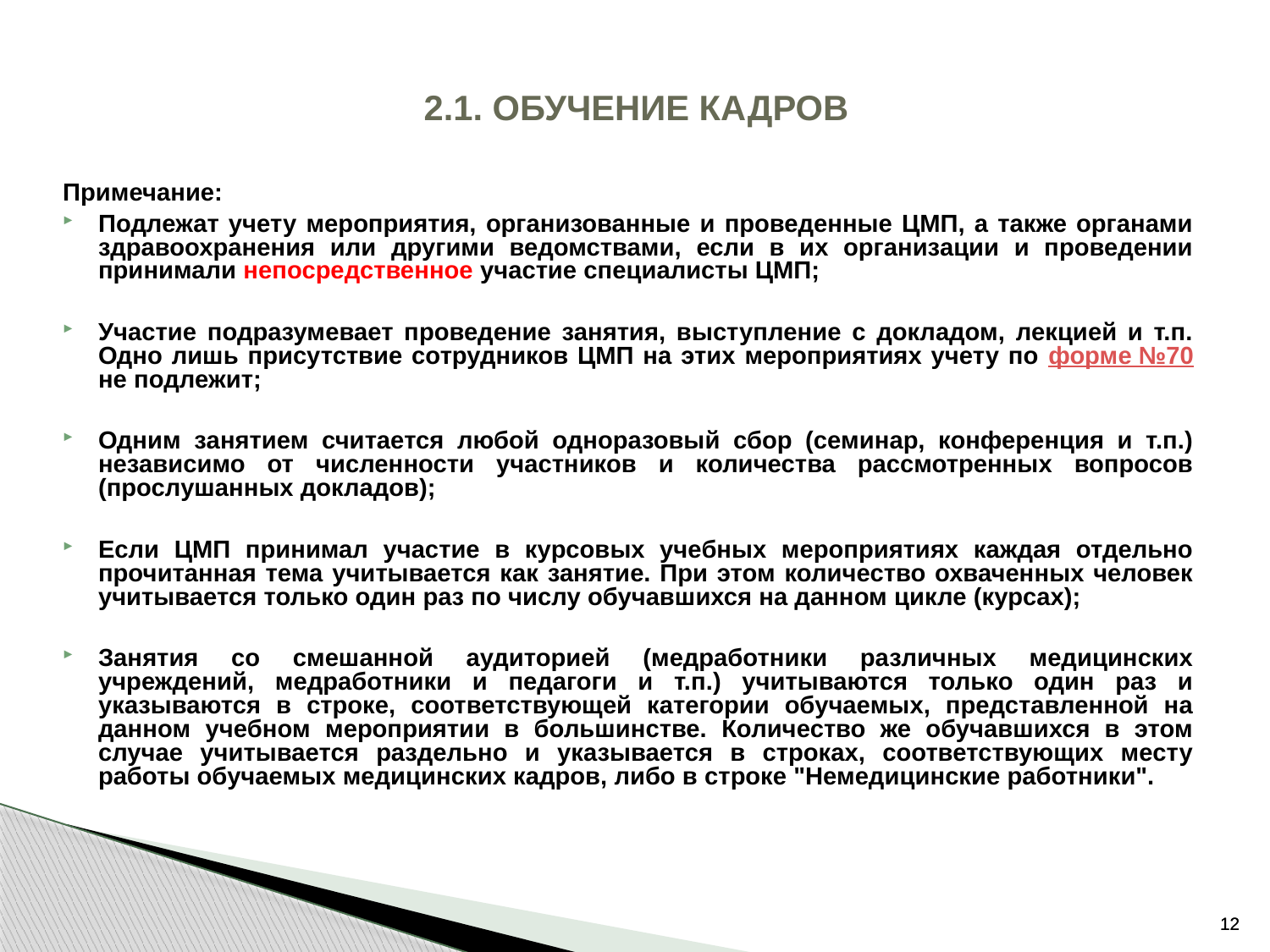

# 2.1. ОБУЧЕНИЕ КАДРОВ
Примечание:
Подлежат учету мероприятия, организованные и проведенные ЦМП, а также органами здравоохранения или другими ведомствами, если в их организации и проведении принимали непосредственное участие специалисты ЦМП;

Участие подразумевает проведение занятия, выступление с докладом, лекцией и т.п. Одно лишь присутствие сотрудников ЦМП на этих мероприятиях учету по форме №70 не подлежит;

Одним занятием считается любой одноразовый сбор (семинар, конференция и т.п.) независимо от численности участников и количества рассмотренных вопросов (прослушанных докладов);

Если ЦМП принимал участие в курсовых учебных мероприятиях каждая отдельно прочитанная тема учитывается как занятие. При этом количество охваченных человек учитывается только один раз по числу обучавшихся на данном цикле (курсах);

Занятия со смешанной аудиторией (медработники различных медицинских учреждений, медработники и педагоги и т.п.) учитываются только один раз и указываются в строке, соответствующей категории обучаемых, представленной на данном учебном мероприятии в большинстве. Количество же обучавшихся в этом случае учитывается раздельно и указывается в строках, соответствующих месту работы обучаемых медицинских кадров, либо в строке "Немедицинские работники".

12
12